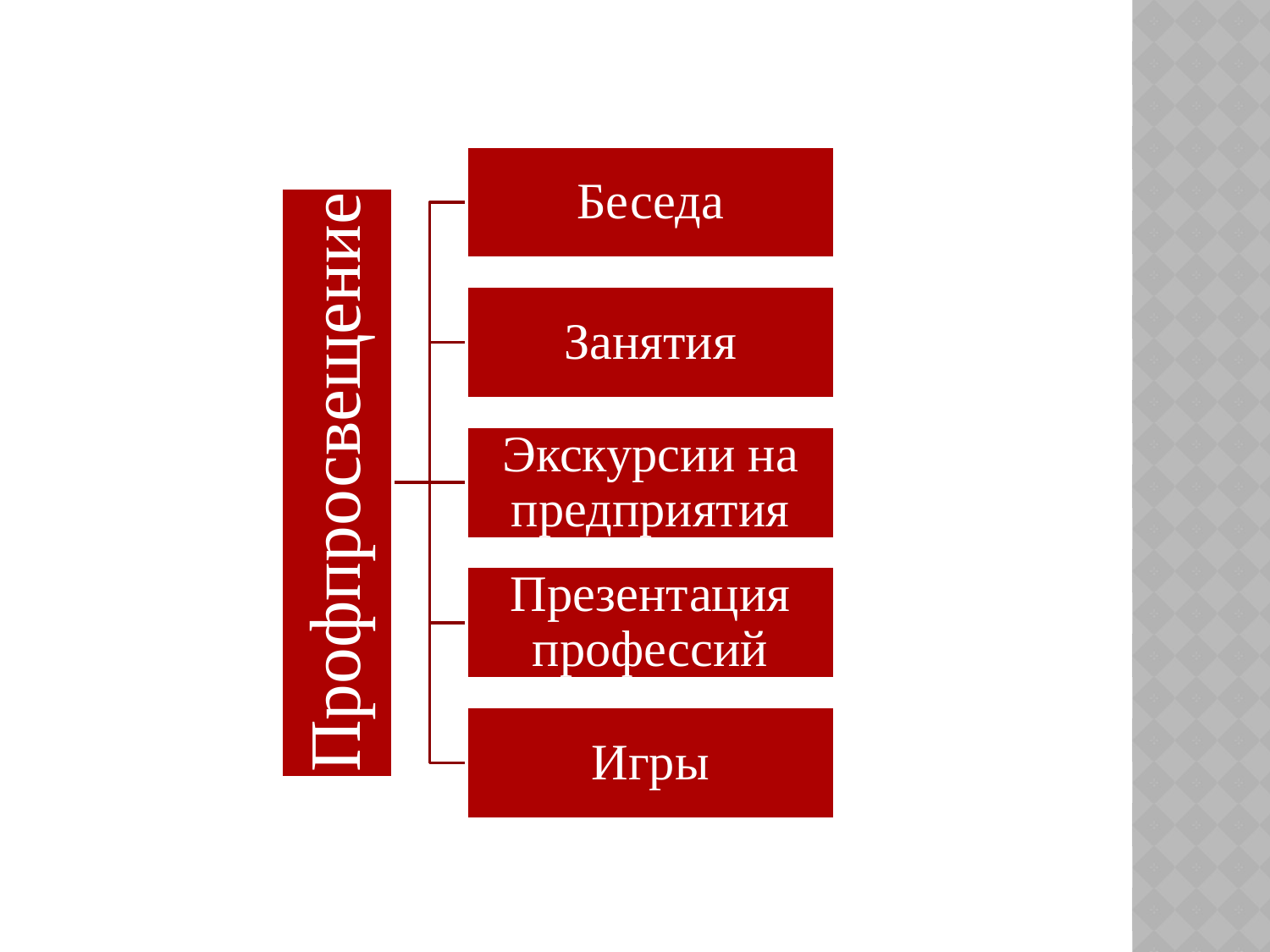

Профпросвещение
Беседа
Занятия
Экскурсии на предприятия
Презентация профессий
Игры